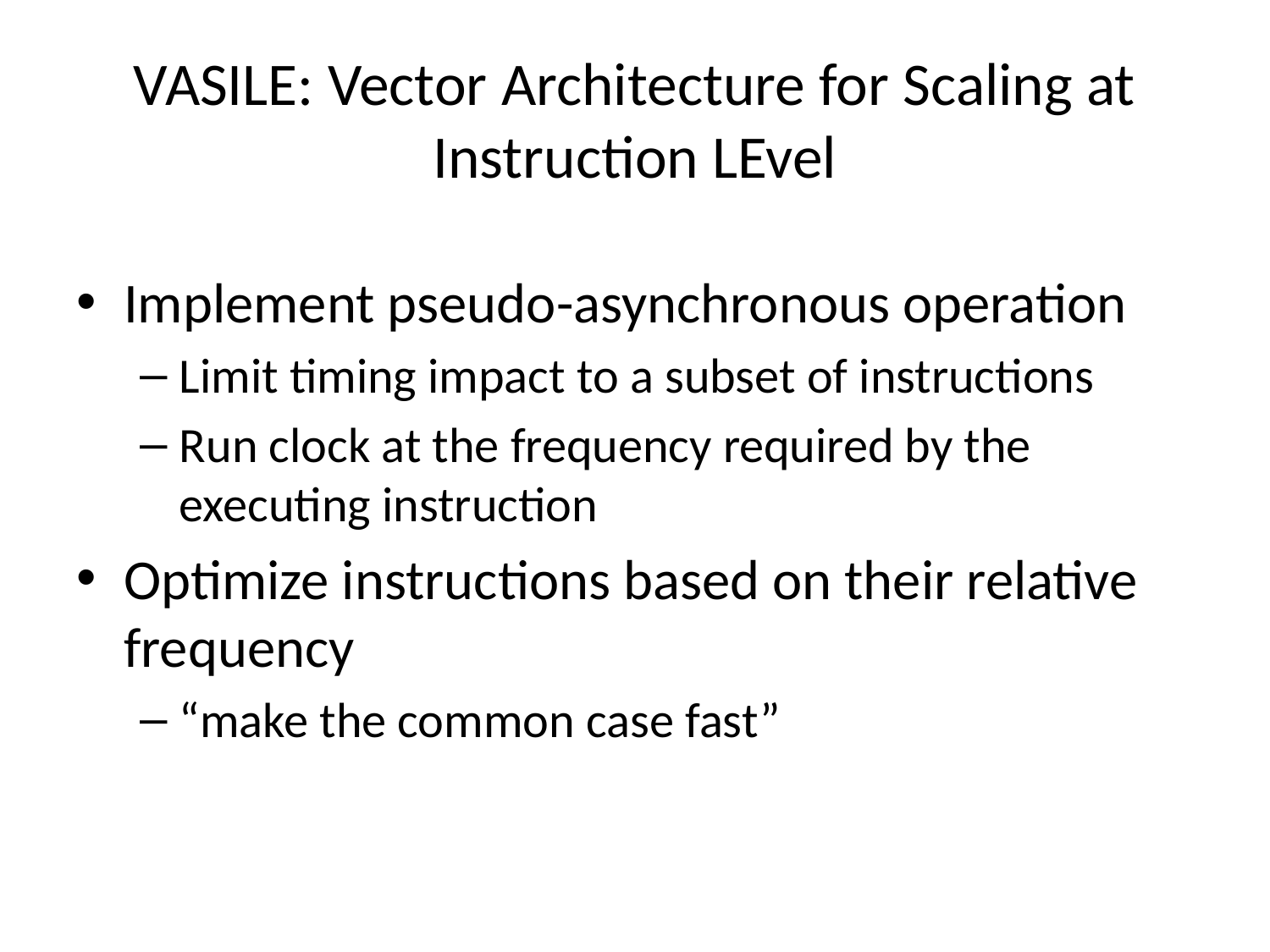

# VASILE: Vector Architecture for Scaling at Instruction LEvel
Implement pseudo-asynchronous operation
Limit timing impact to a subset of instructions
Run clock at the frequency required by the executing instruction
Optimize instructions based on their relative frequency
“make the common case fast”